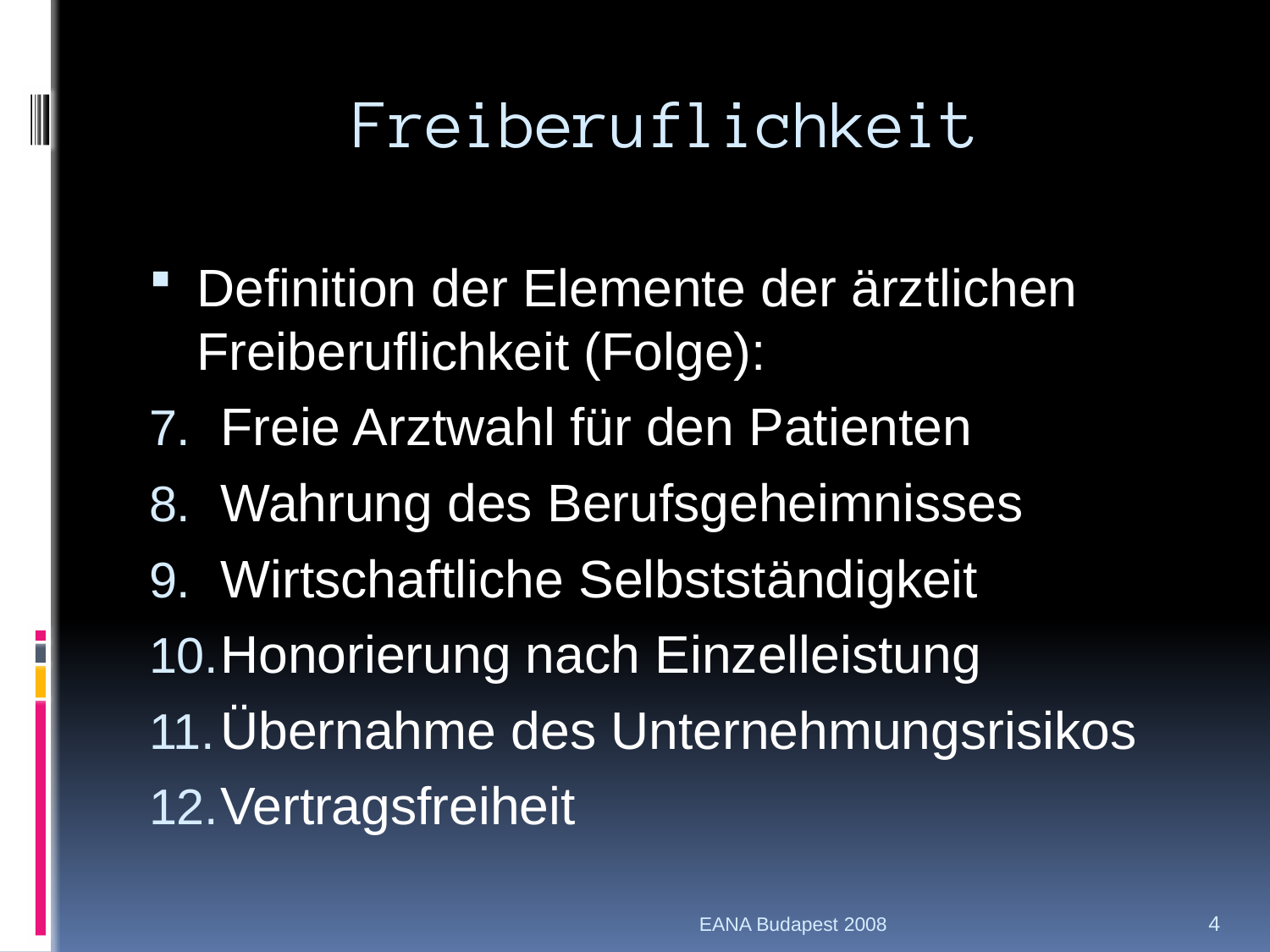

# Freiberuflichkeit
Definition der Elemente der ärztlichen Freiberuflichkeit (Folge):
Freie Arztwahl für den Patienten
Wahrung des Berufsgeheimnisses
Wirtschaftliche Selbstständigkeit
Honorierung nach Einzelleistung
Übernahme des Unternehmungsrisikos
Vertragsfreiheit
EANA Budapest 2008
4